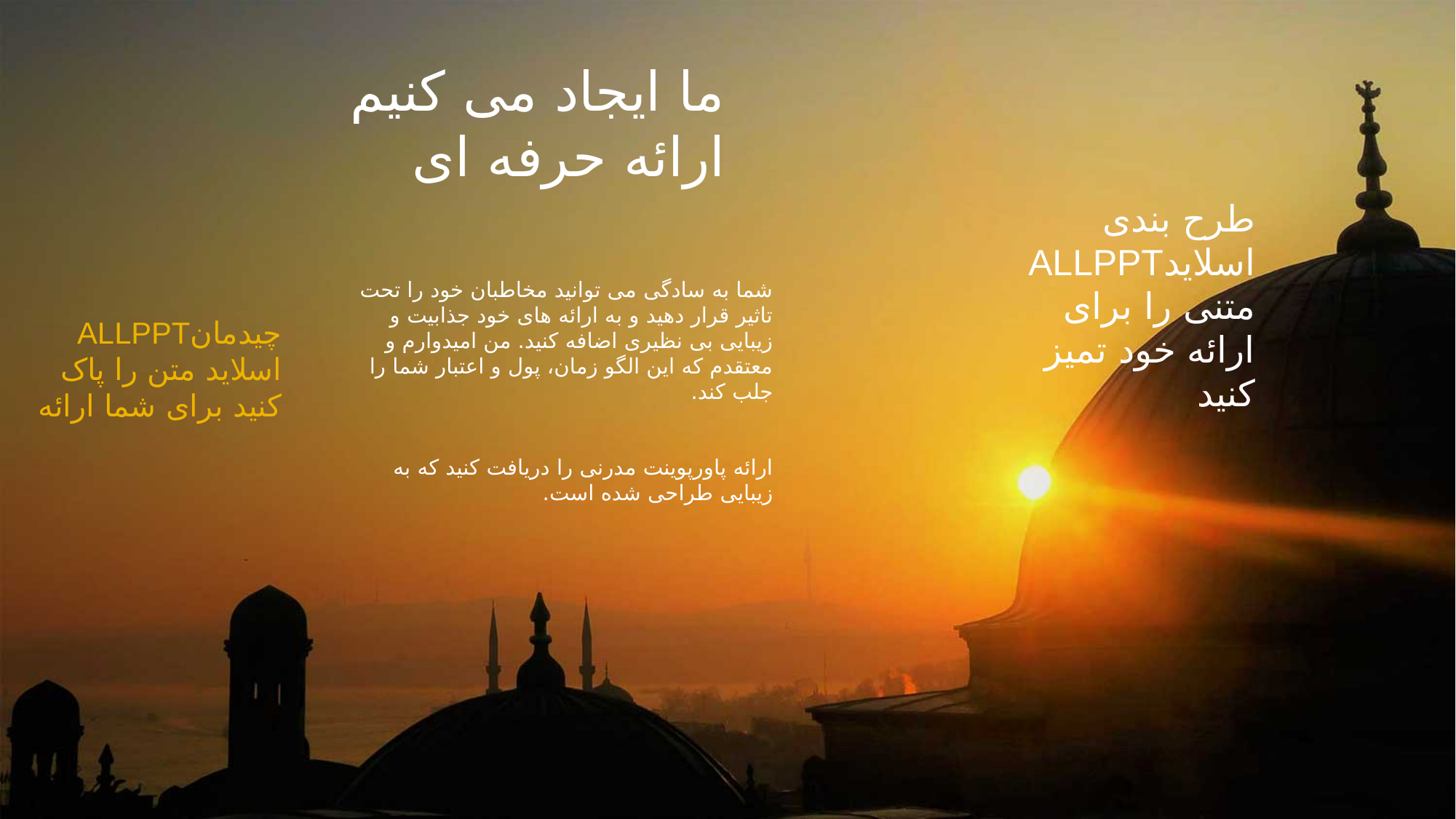

ما ایجاد می کنیم
ارائه حرفه ای
طرح بندی ALLPPTاسلاید متنی را برای ارائه خود تمیز کنید
شما به سادگی می توانید مخاطبان خود را تحت تاثیر قرار دهید و به ارائه های خود جذابیت و زیبایی بی نظیری اضافه کنید. من امیدوارم و معتقدم که این الگو زمان، پول و اعتبار شما را جلب کند.

ارائه پاورپوینت مدرنی را دریافت کنید که به زیبایی طراحی شده است.
ALLPPTچیدمان اسلاید متن را پاک کنید برای شما ارائه